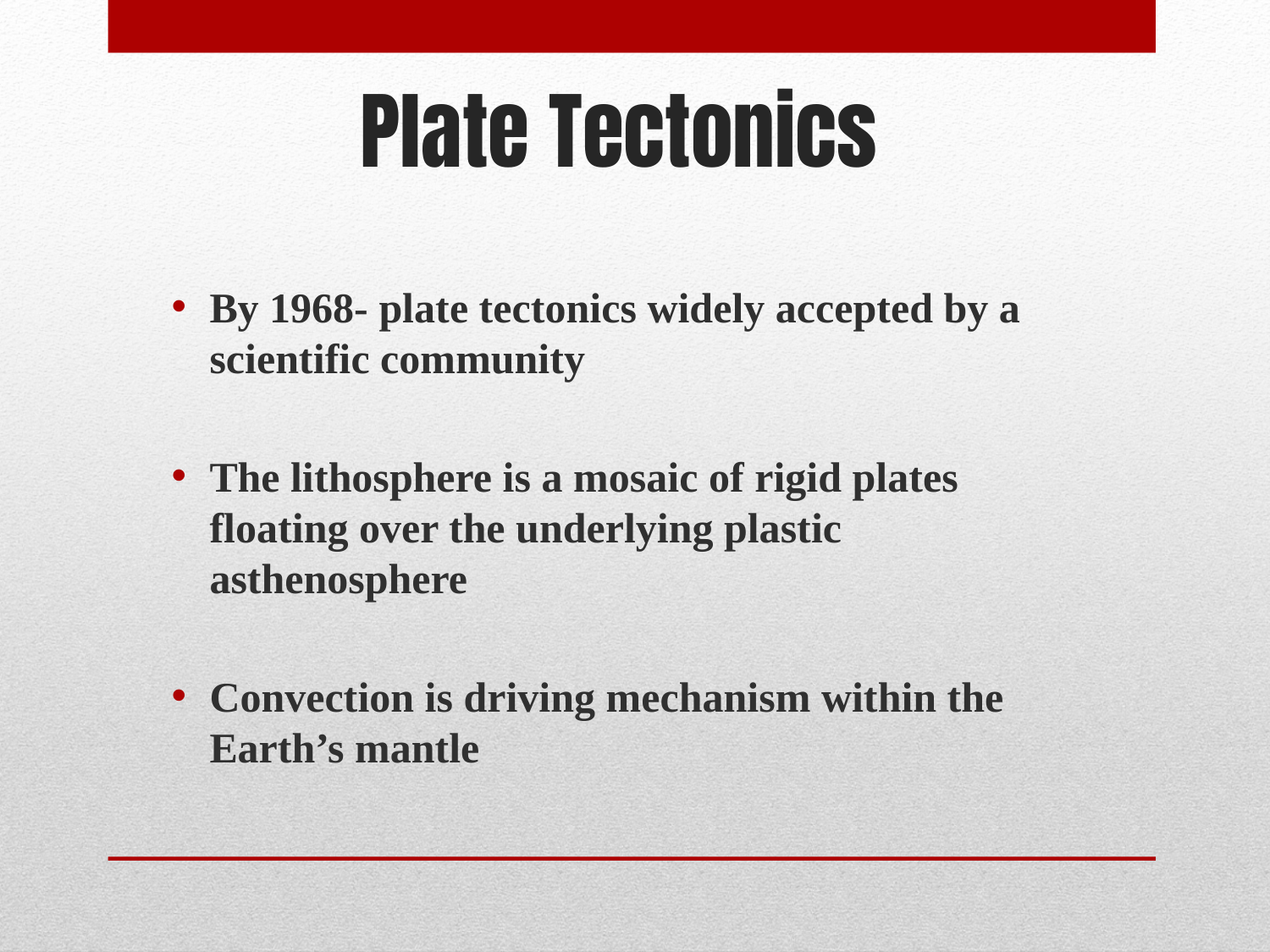

Plate Tectonics
By 1968- plate tectonics widely accepted by a scientific community

The lithosphere is a mosaic of rigid plates floating over the underlying plastic asthenosphere

Convection is driving mechanism within the Earth’s mantle